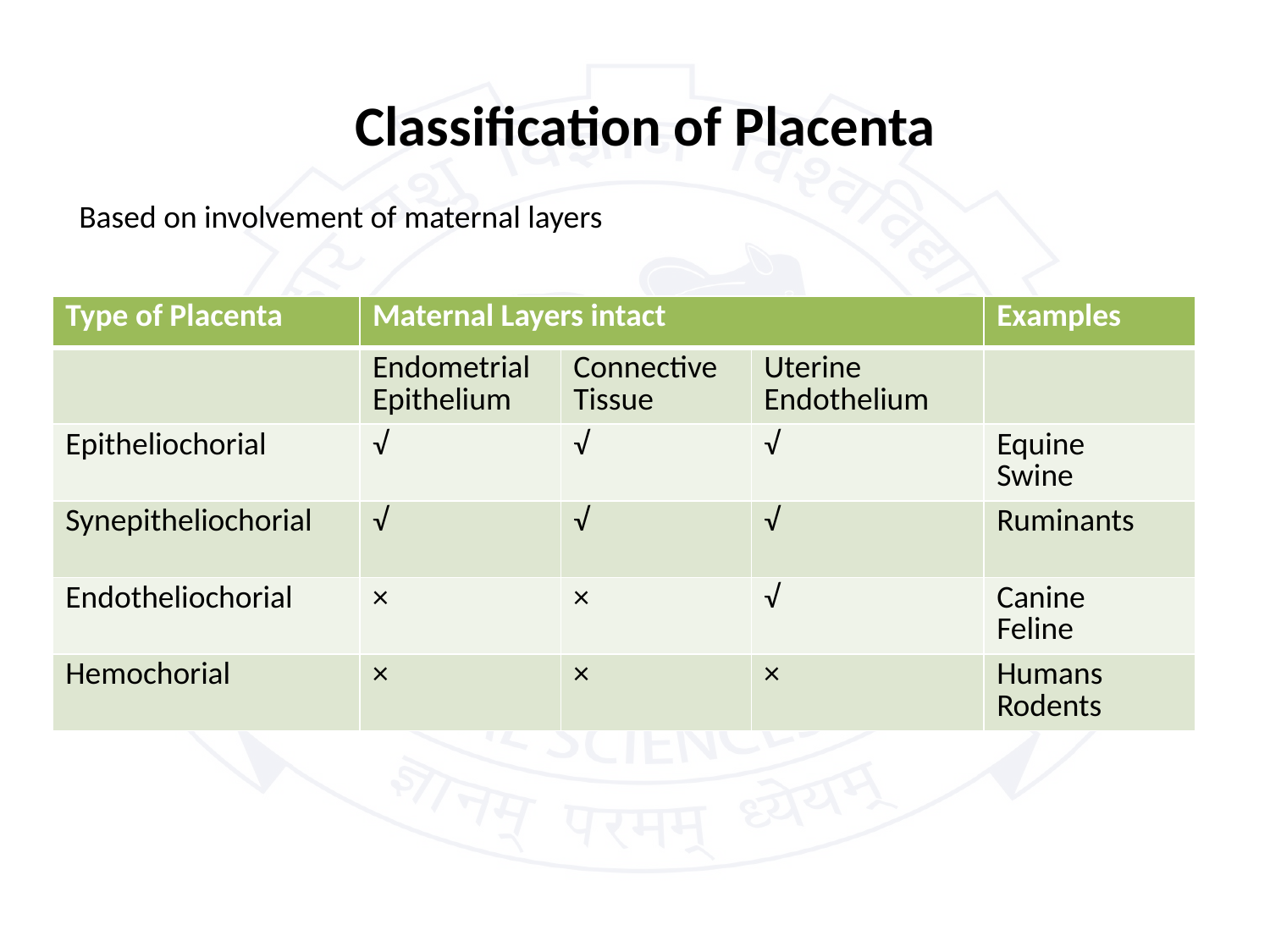

# Classification of Placenta
Based on involvement of maternal layers
| Type of Placenta | Maternal Layers intact |  |  | Examples |
| --- | --- | --- | --- | --- |
|  | Endometrial Epithelium | Connective Tissue | Uterine Endothelium |  |
| Epitheliochorial | √ | √ | √ | Equine Swine |
| Synepitheliochorial | √ | √ | √ | Ruminants |
| Endotheliochorial | × | × | √ | Canine Feline |
| Hemochorial | × | × | × | Humans Rodents |